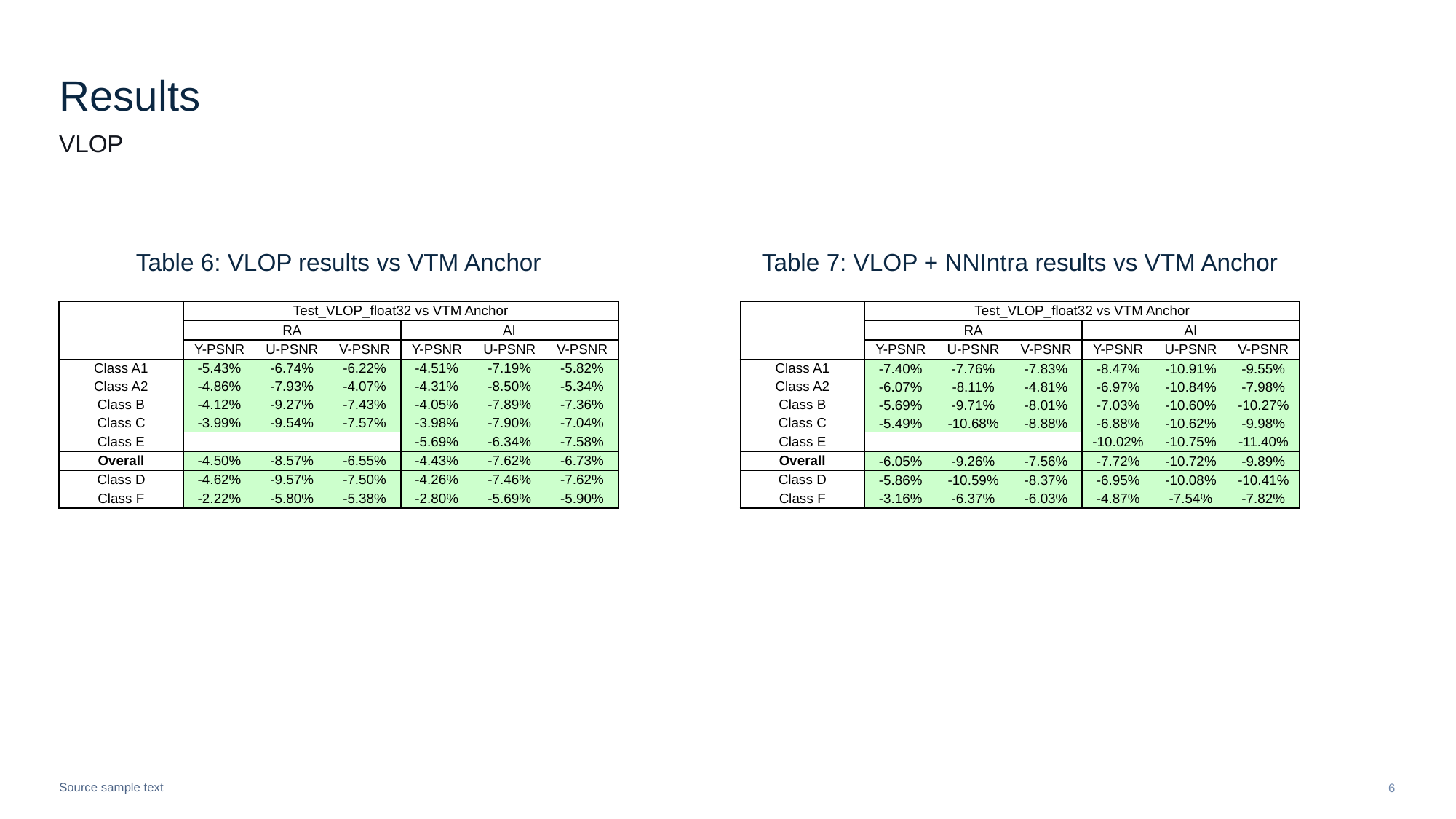

# Results
VLOP
Table 6: VLOP results vs VTM Anchor
Table 7: VLOP + NNIntra results vs VTM Anchor
|  | Test\_VLOP\_float32 vs VTM Anchor |  |  |  |  |  |
| --- | --- | --- | --- | --- | --- | --- |
|  | RA |  |  | AI |  |  |
|  | Y-PSNR | U-PSNR | V-PSNR | Y-PSNR | U-PSNR | V-PSNR |
| Class A1 | -5.43% | -6.74% | -6.22% | -4.51% | -7.19% | -5.82% |
| Class A2 | -4.86% | -7.93% | -4.07% | -4.31% | -8.50% | -5.34% |
| Class B | -4.12% | -9.27% | -7.43% | -4.05% | -7.89% | -7.36% |
| Class C | -3.99% | -9.54% | -7.57% | -3.98% | -7.90% | -7.04% |
| Class E |  |  |  | -5.69% | -6.34% | -7.58% |
| Overall | -4.50% | -8.57% | -6.55% | -4.43% | -7.62% | -6.73% |
| Class D | -4.62% | -9.57% | -7.50% | -4.26% | -7.46% | -7.62% |
| Class F | -2.22% | -5.80% | -5.38% | -2.80% | -5.69% | -5.90% |
|  | Test\_VLOP\_float32 vs VTM Anchor |  |  |  |  |  |
| --- | --- | --- | --- | --- | --- | --- |
|  | RA |  |  | AI |  |  |
|  | Y-PSNR | U-PSNR | V-PSNR | Y-PSNR | U-PSNR | V-PSNR |
| Class A1 | -7.40% | -7.76% | -7.83% | -8.47% | -10.91% | -9.55% |
| Class A2 | -6.07% | -8.11% | -4.81% | -6.97% | -10.84% | -7.98% |
| Class B | -5.69% | -9.71% | -8.01% | -7.03% | -10.60% | -10.27% |
| Class C | -5.49% | -10.68% | -8.88% | -6.88% | -10.62% | -9.98% |
| Class E |  |  |  | -10.02% | -10.75% | -11.40% |
| Overall | -6.05% | -9.26% | -7.56% | -7.72% | -10.72% | -9.89% |
| Class D | -5.86% | -10.59% | -8.37% | -6.95% | -10.08% | -10.41% |
| Class F | -3.16% | -6.37% | -6.03% | -4.87% | -7.54% | -7.82% |
Source sample text